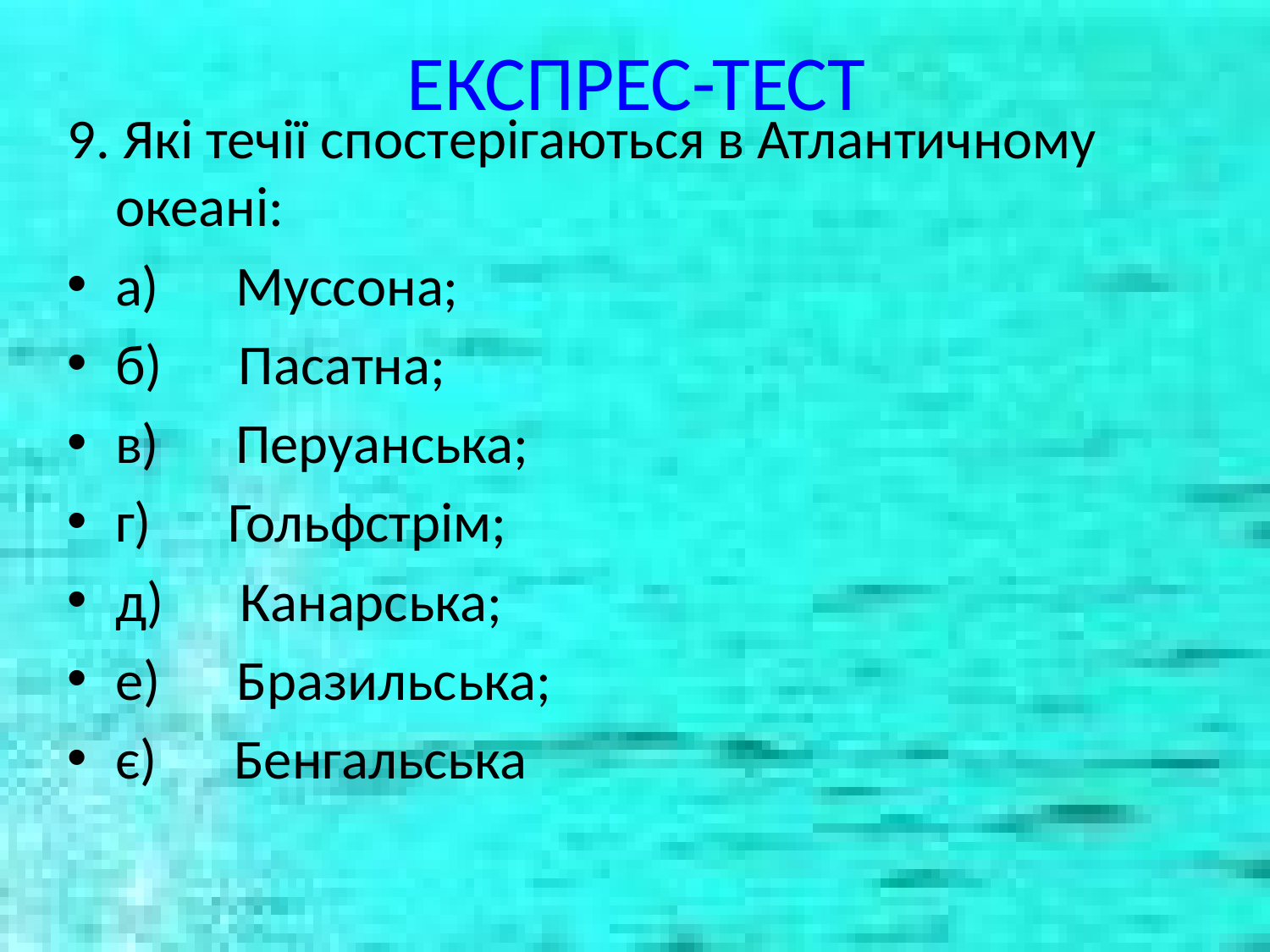

# ЕКСПРЕС-ТЕСТ
9. Які течії спостерігаються в Атлантичному океані:
а)      Муссона;
б)      Пасатна;
в)      Перуанська;
г)      Гольфстрім;
д)      Канарська;
е)      Бразильська;
є)      Бенгальська